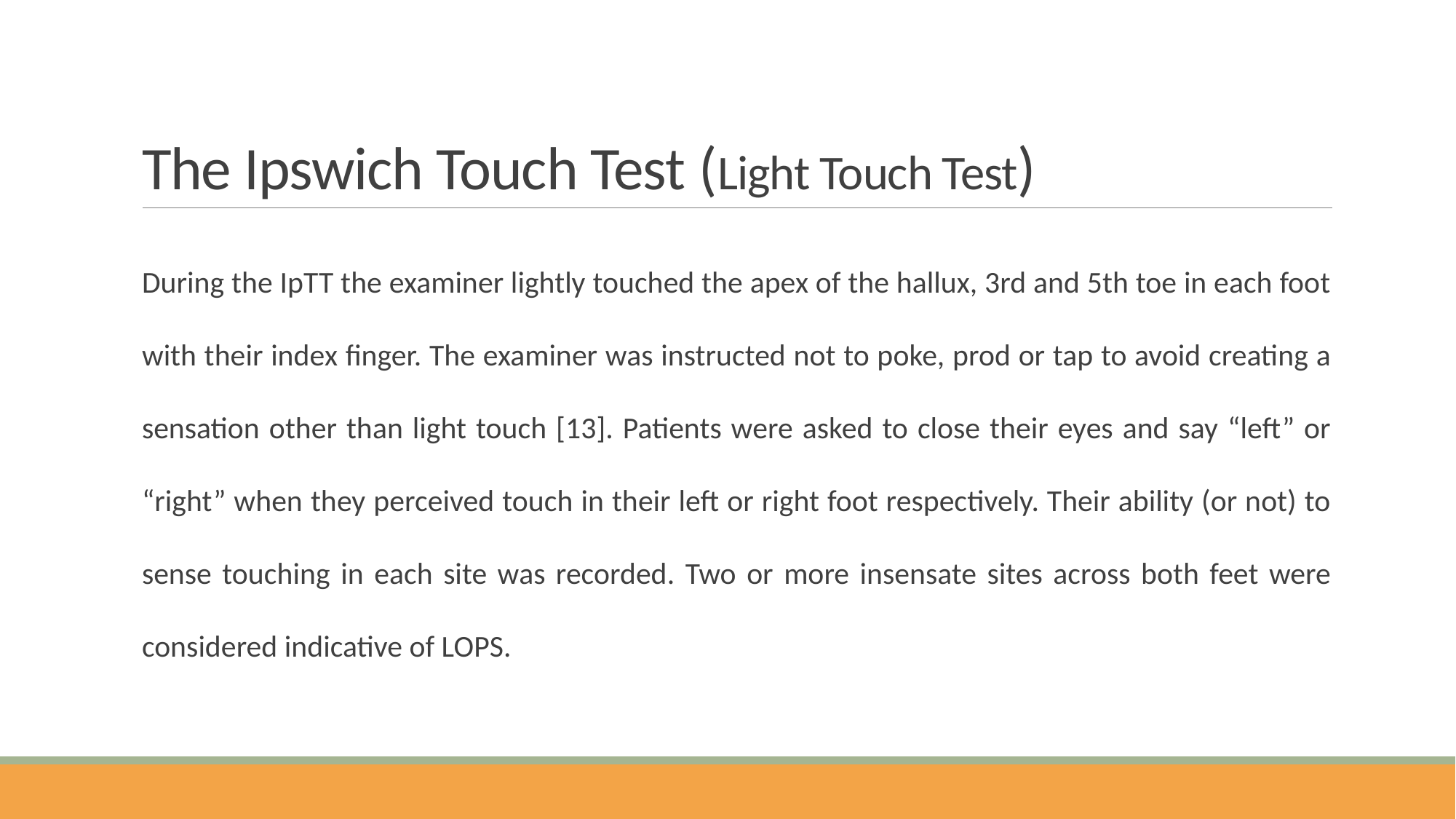

# The Ipswich Touch Test (Light Touch Test)
During the IpTT the examiner lightly touched the apex of the hallux, 3rd and 5th toe in each foot with their index finger. The examiner was instructed not to poke, prod or tap to avoid creating a sensation other than light touch [13]. Patients were asked to close their eyes and say “left” or “right” when they perceived touch in their left or right foot respectively. Their ability (or not) to sense touching in each site was recorded. Two or more insensate sites across both feet were considered indicative of LOPS.